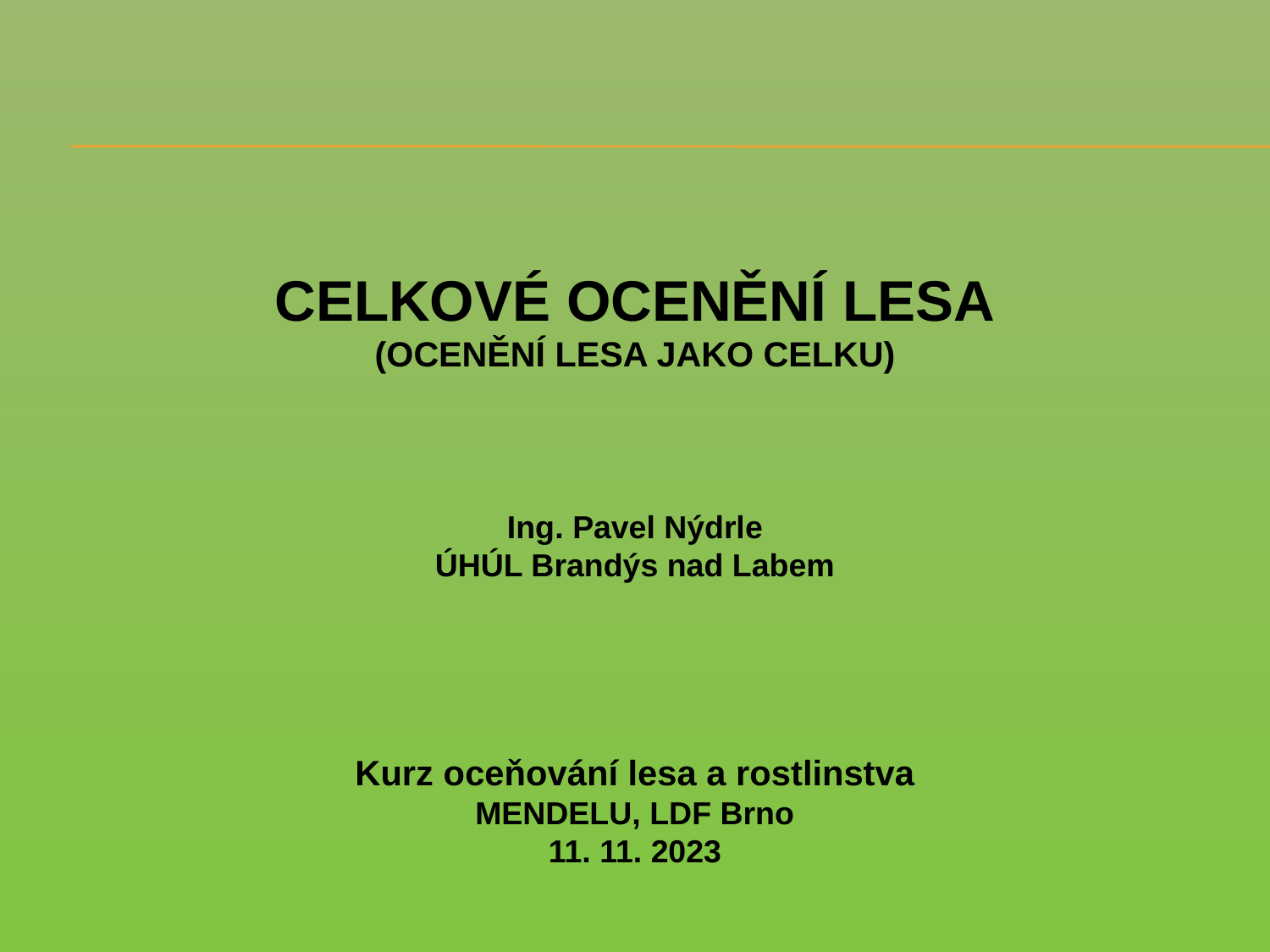

# CELKOVÉ OCENĚNÍ LESA (Ocenění lesa jako celku)
Ing. Pavel Nýdrle
ÚHÚL Brandýs nad Labem
Kurz oceňování lesa a rostlinstva
MENDELU, LDF Brno
11. 11. 2023